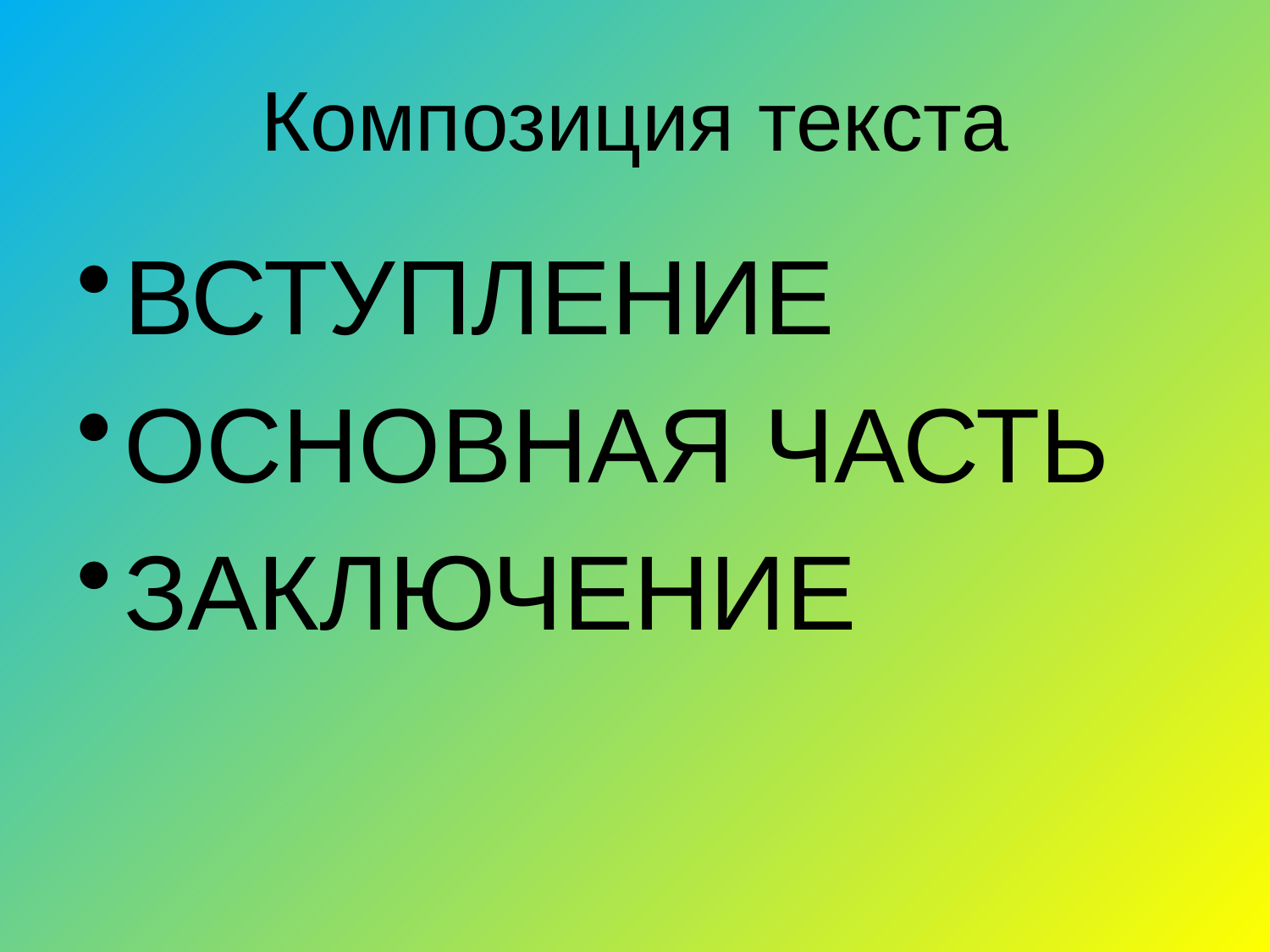

# Композиция текста
ВСТУПЛЕНИЕ
ОСНОВНАЯ ЧАСТЬ
ЗАКЛЮЧЕНИЕ